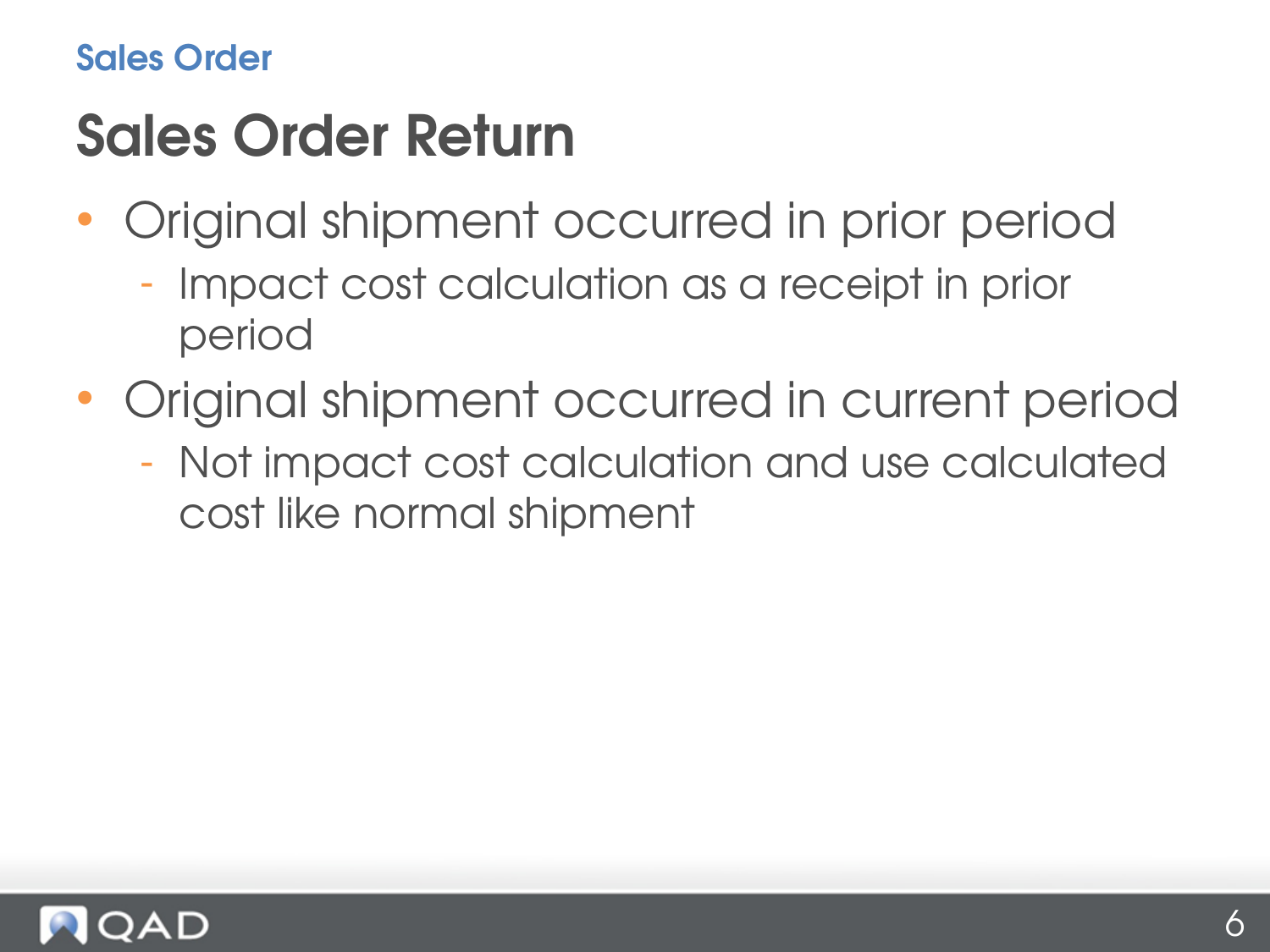

Sales Order
# Sales Order Return
Original shipment occurred in prior period
Impact cost calculation as a receipt in prior period
Original shipment occurred in current period
Not impact cost calculation and use calculated cost like normal shipment
6